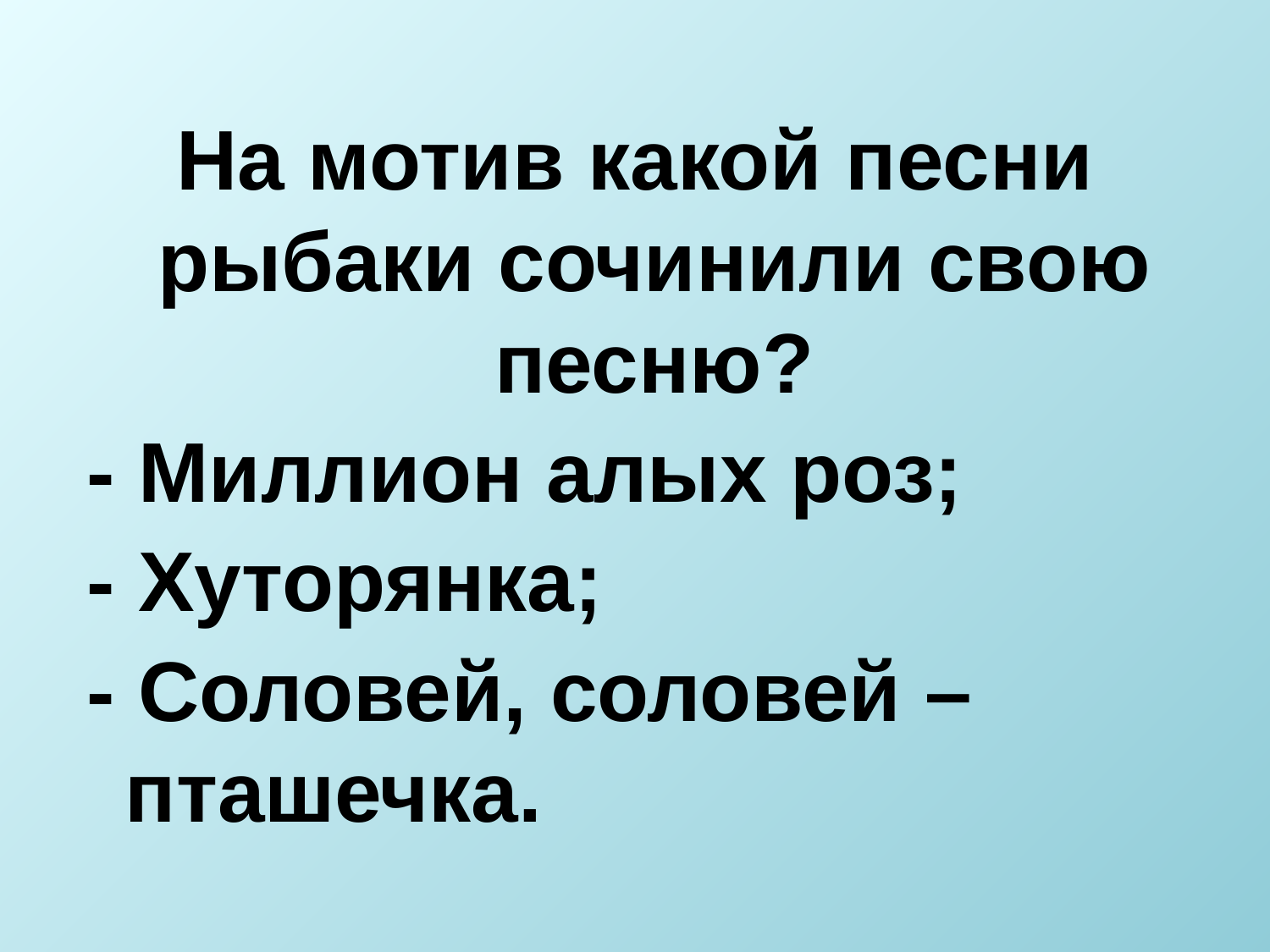

На мотив какой песни рыбаки сочинили свою песню?
- Миллион алых роз;
- Хуторянка;
- Соловей, соловей – пташечка.